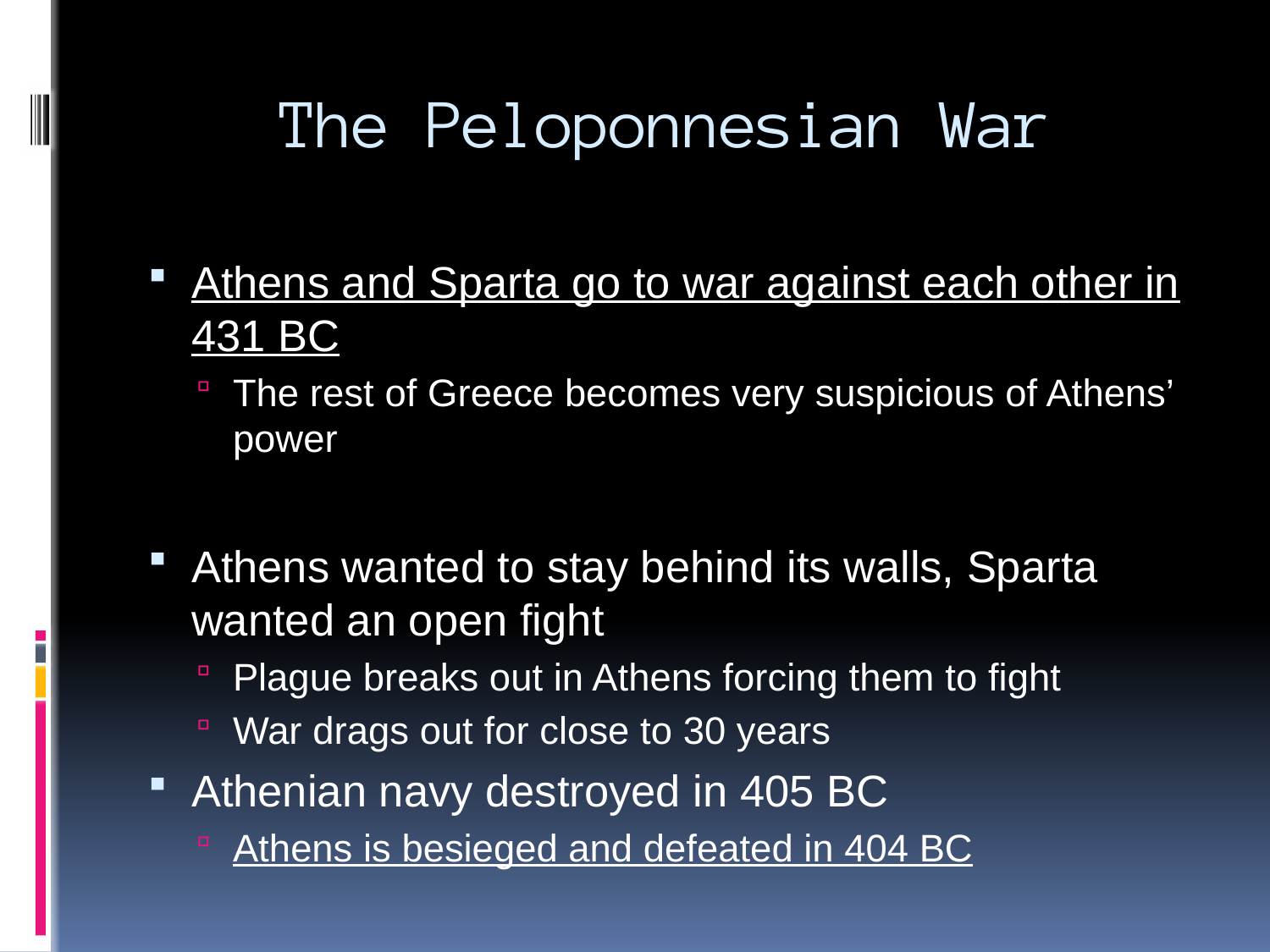

# The Peloponnesian War
Athens and Sparta go to war against each other in 431 BC
The rest of Greece becomes very suspicious of Athens’ power

Athens wanted to stay behind its walls, Sparta wanted an open fight
Plague breaks out in Athens forcing them to fight
War drags out for close to 30 years
Athenian navy destroyed in 405 BC
Athens is besieged and defeated in 404 BC